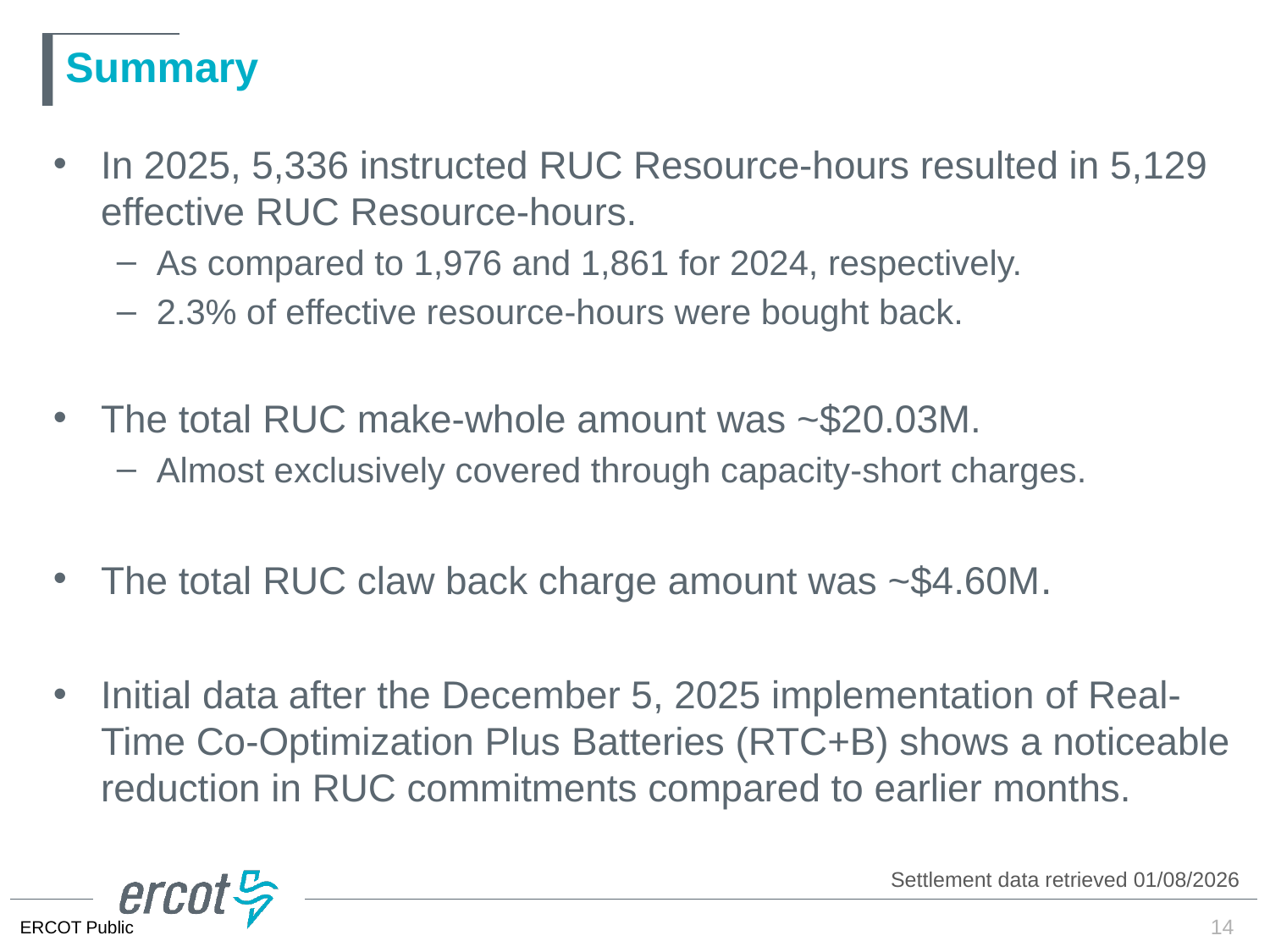

# Summary
In 2025, 5,336 instructed RUC Resource-hours resulted in 5,129 effective RUC Resource-hours.
As compared to 1,976 and 1,861 for 2024, respectively.
2.3% of effective resource-hours were bought back.

The total RUC make-whole amount was ~$20.03M.
Almost exclusively covered through capacity-short charges.

The total RUC claw back charge amount was ~$4.60M.

Initial data after the December 5, 2025 implementation of Real-Time Co-Optimization Plus Batteries (RTC+B) shows a noticeable reduction in RUC commitments compared to earlier months.

Settlement data retrieved 01/08/2026
14